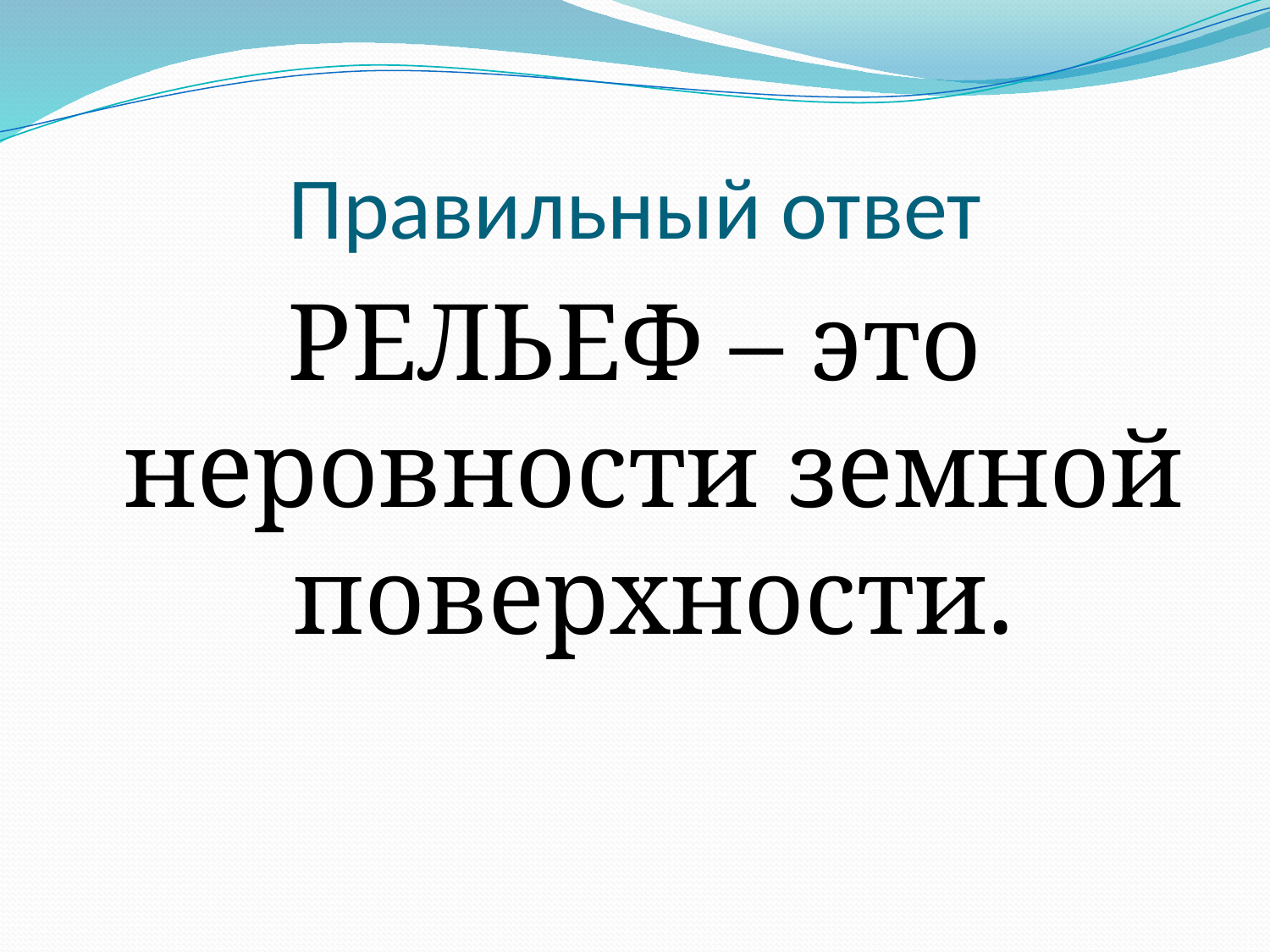

# Правильный ответ
РЕЛЬЕФ – это неровности земной поверхности.